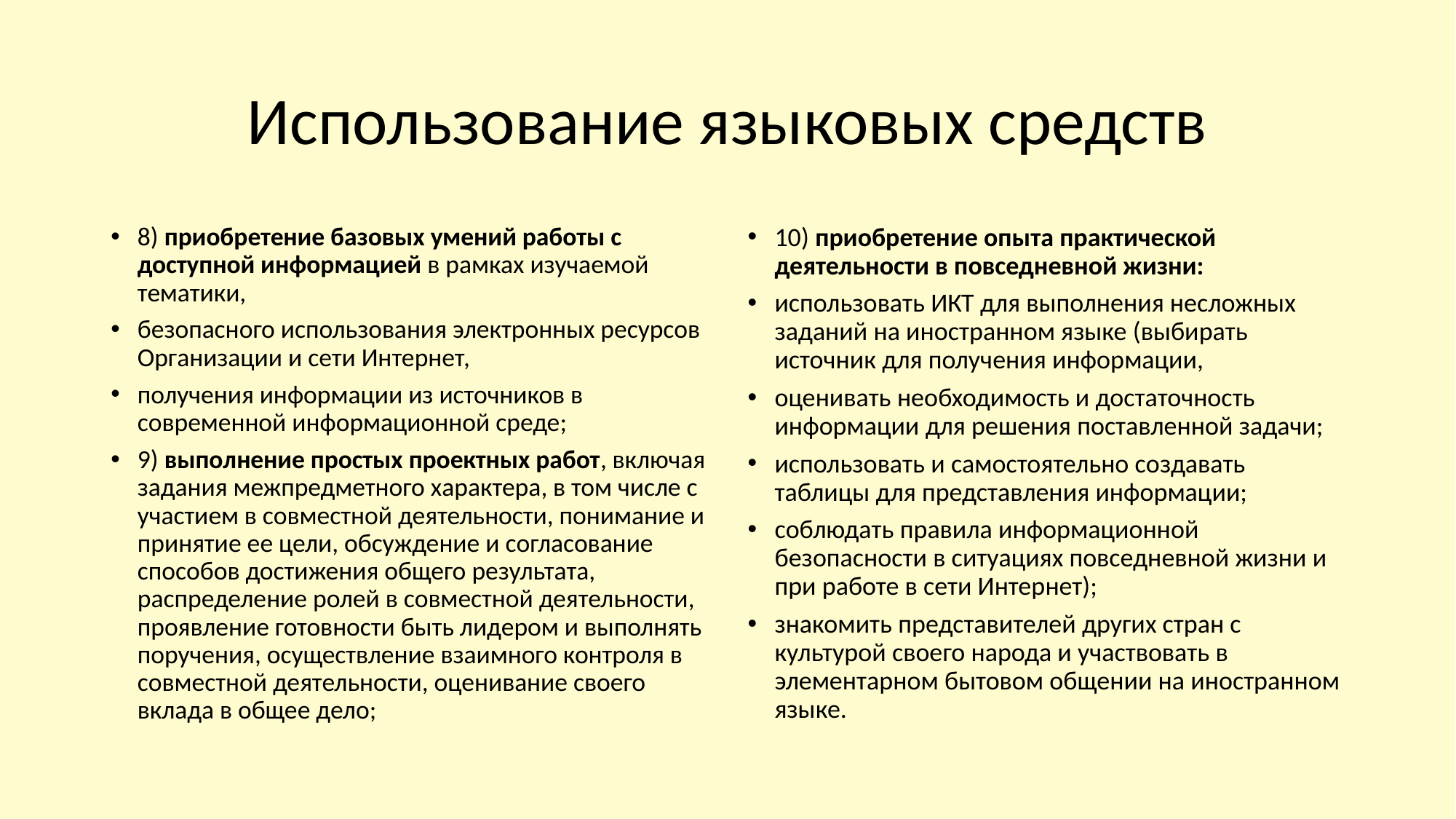

# Использование языковых средств
8) приобретение базовых умений работы с доступной информацией в рамках изучаемой тематики,
безопасного использования электронных ресурсов Организации и сети Интернет,
получения информации из источников в современной информационной среде;
9) выполнение простых проектных работ, включая задания межпредметного характера, в том числе с участием в совместной деятельности, понимание и принятие ее цели, обсуждение и согласование способов достижения общего результата, распределение ролей в совместной деятельности, проявление готовности быть лидером и выполнять поручения, осуществление взаимного контроля в совместной деятельности, оценивание своего вклада в общее дело;

10) приобретение опыта практической деятельности в повседневной жизни:
использовать ИКТ для выполнения несложных заданий на иностранном языке (выбирать источник для получения информации,
оценивать необходимость и достаточность информации для решения поставленной задачи;
использовать и самостоятельно создавать таблицы для представления информации;
соблюдать правила информационной безопасности в ситуациях повседневной жизни и при работе в сети Интернет);
знакомить представителей других стран с культурой своего народа и участвовать в элементарном бытовом общении на иностранном языке.